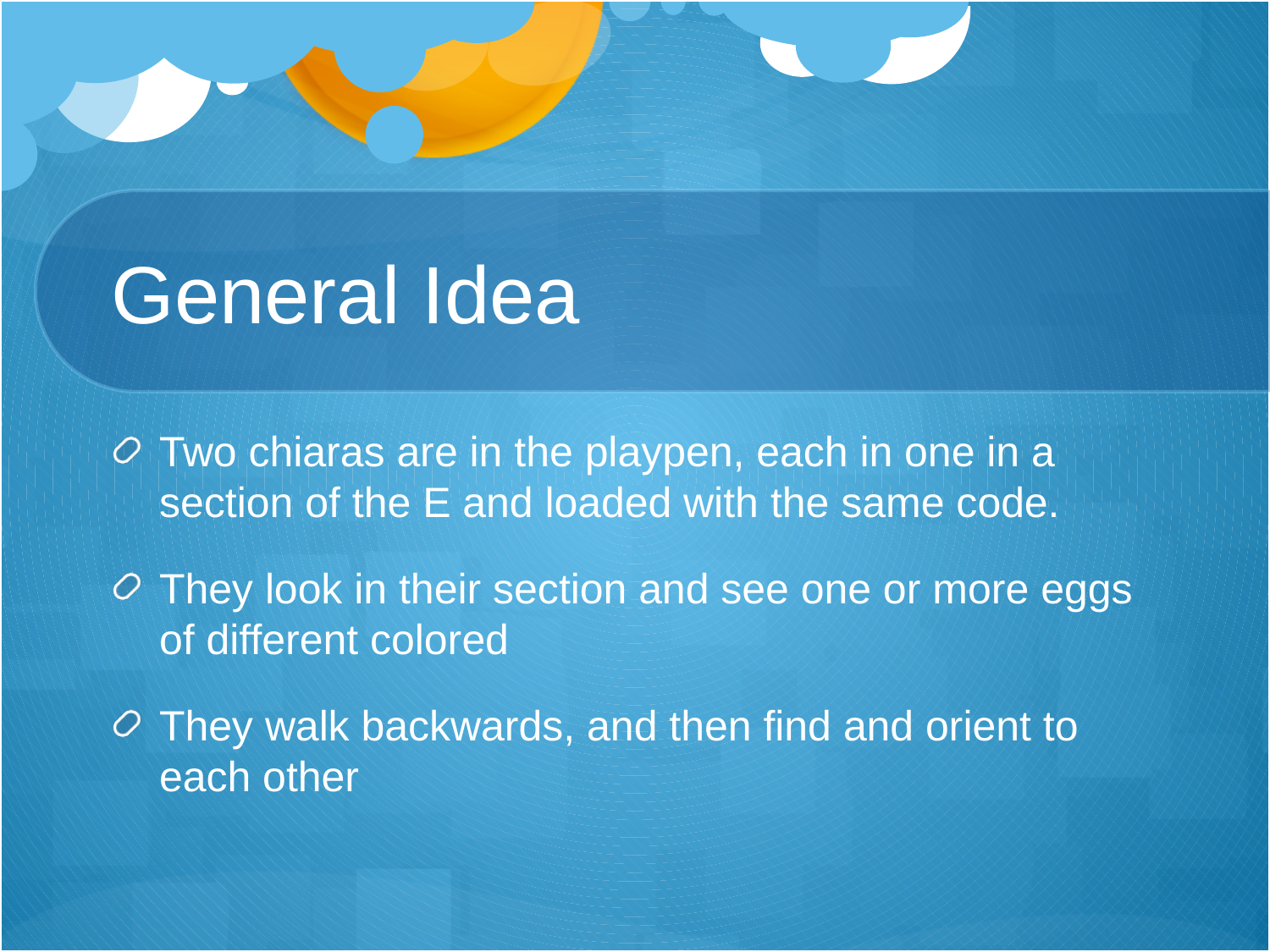

# General Idea
Two chiaras are in the playpen, each in one in a section of the E and loaded with the same code.
They look in their section and see one or more eggs of different colored
They walk backwards, and then find and orient to each other